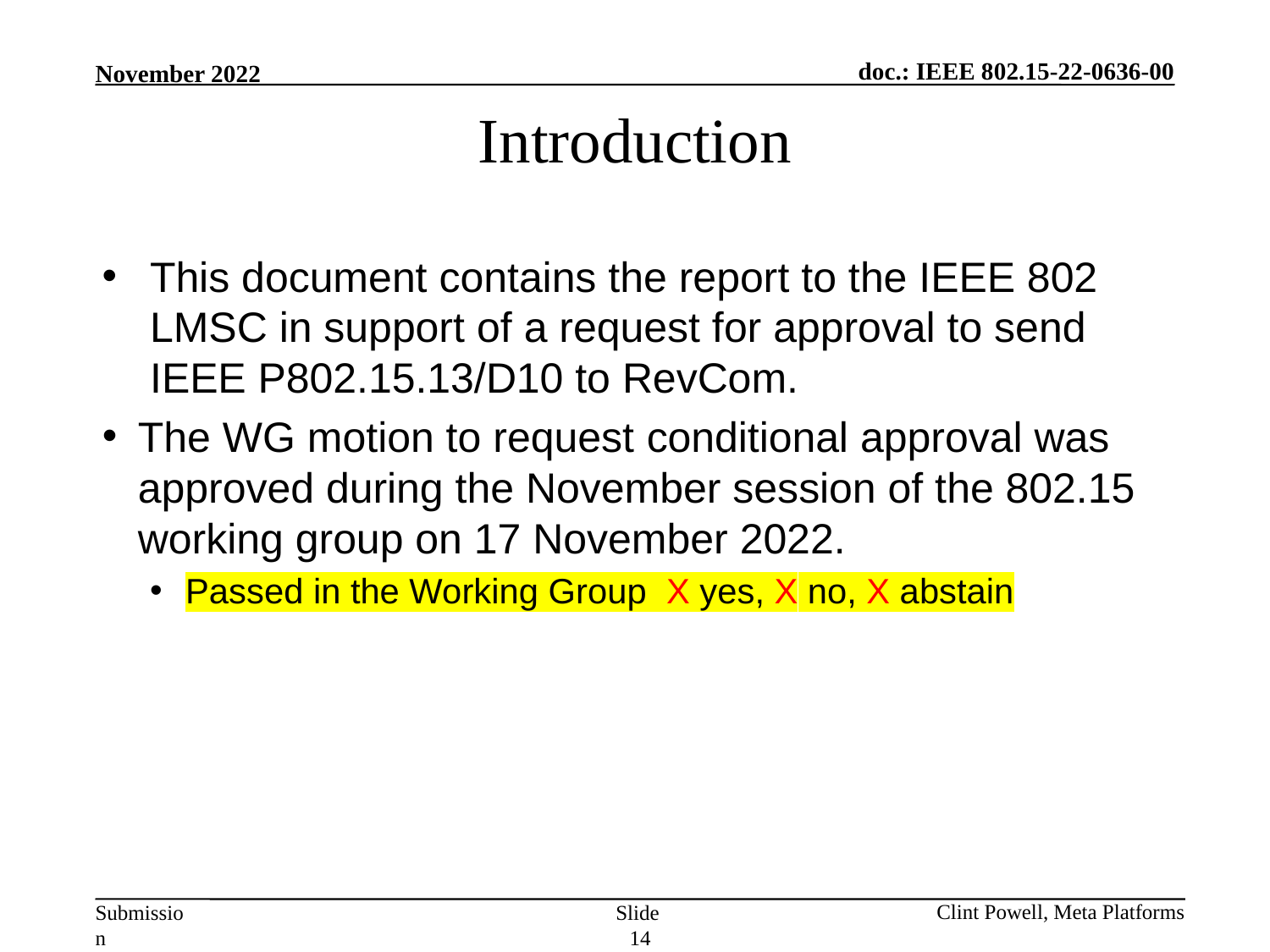

Introduction
This document contains the report to the IEEE 802 LMSC in support of a request for approval to send IEEE P802.15.13/D10 to RevCom.
The WG motion to request conditional approval was approved during the November session of the 802.15 working group on 17 November 2022.
Passed in the Working Group  X yes, X no, X abstain
Slide 14